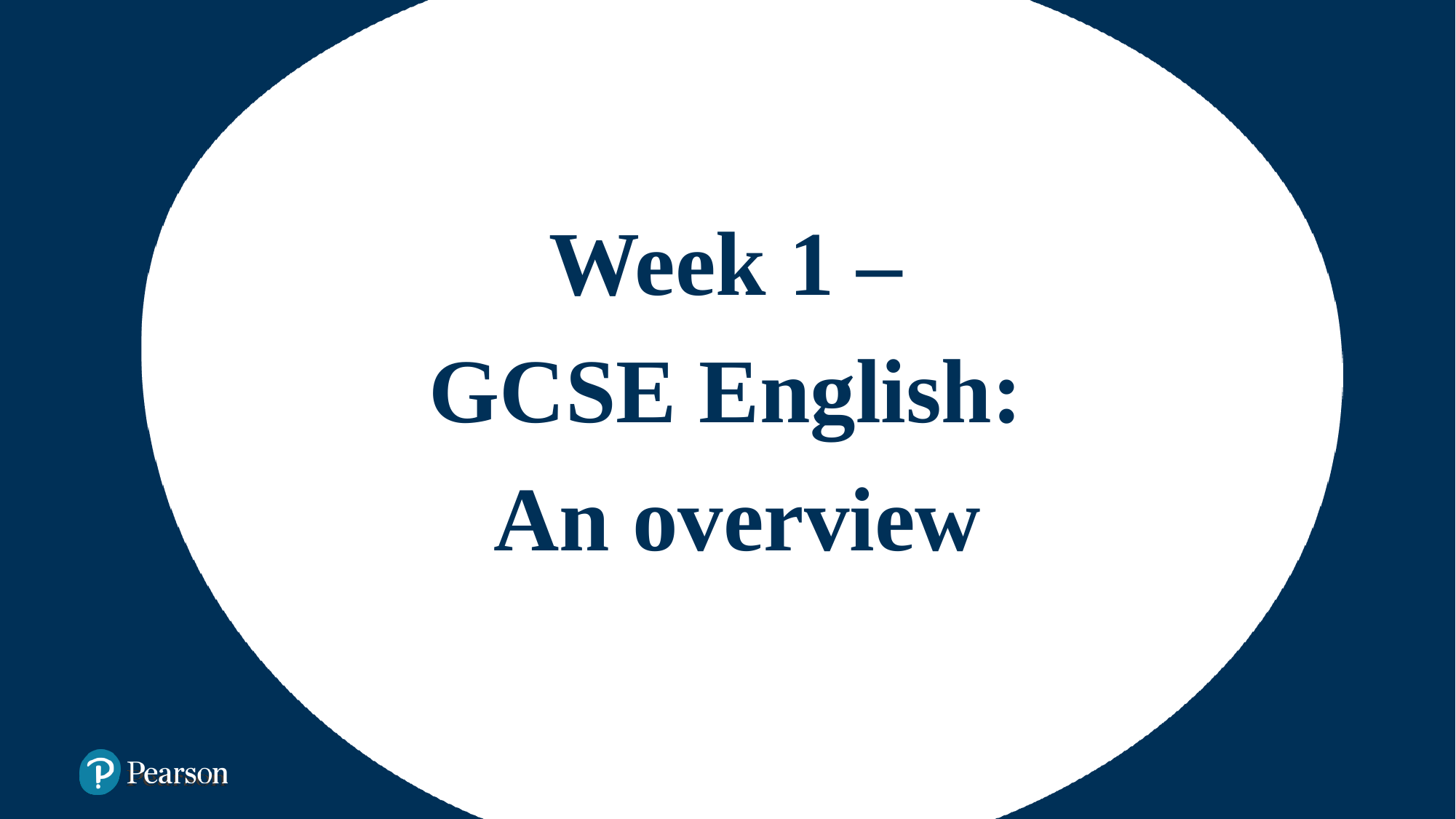

# Week 1 – GCSE English: An overview